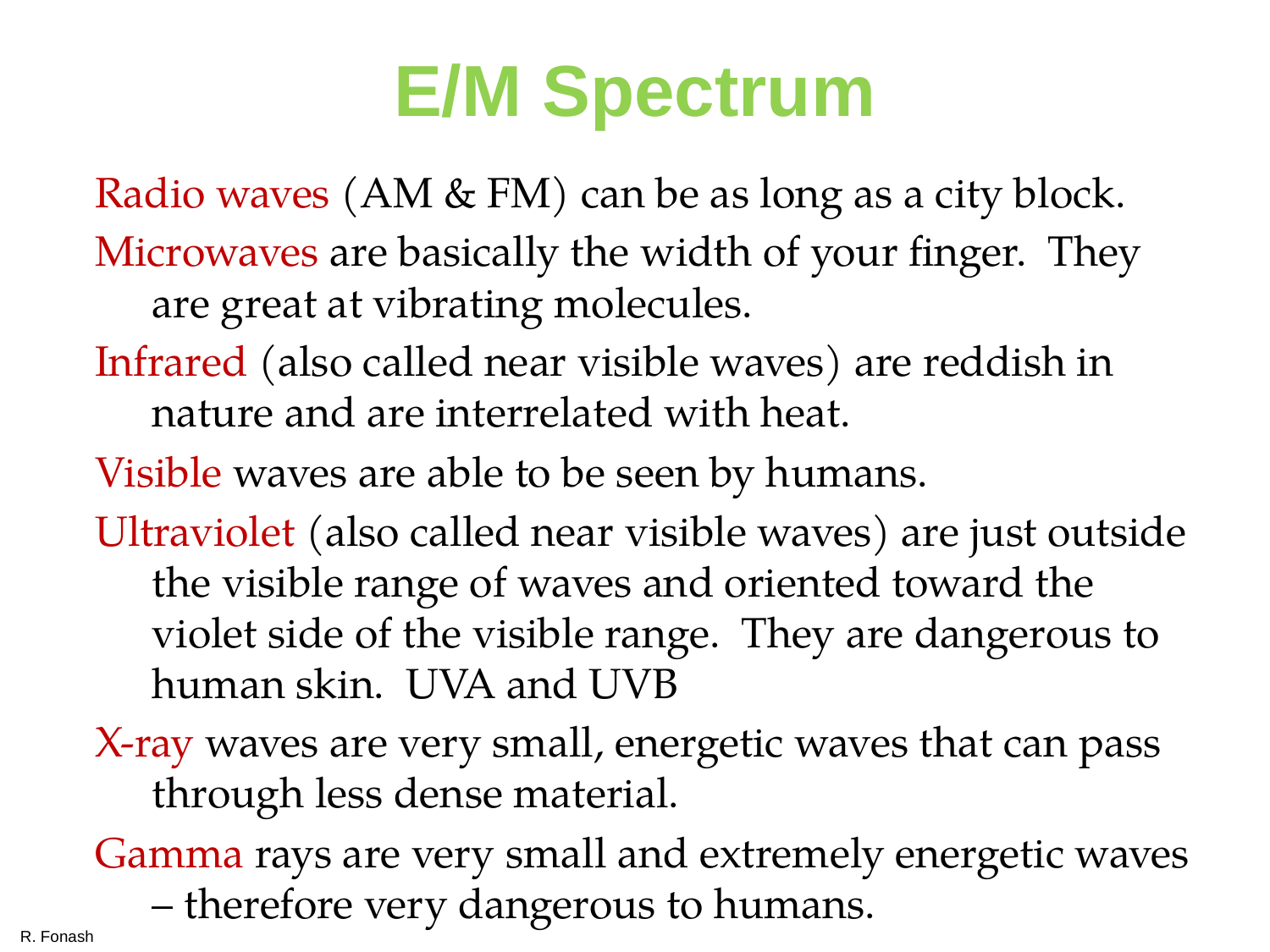

# E/M Spectrum
Radio waves (AM & FM) can be as long as a city block.
Microwaves are basically the width of your finger.  They are great at vibrating molecules.
Infrared (also called near visible waves) are reddish in nature and are interrelated with heat.
Visible waves are able to be seen by humans.
Ultraviolet (also called near visible waves) are just outside the visible range of waves and oriented toward the violet side of the visible range.  They are dangerous to human skin.  UVA and UVB
X-ray waves are very small, energetic waves that can pass through less dense material.
Gamma rays are very small and extremely energetic waves – therefore very dangerous to humans.

R. Fonash